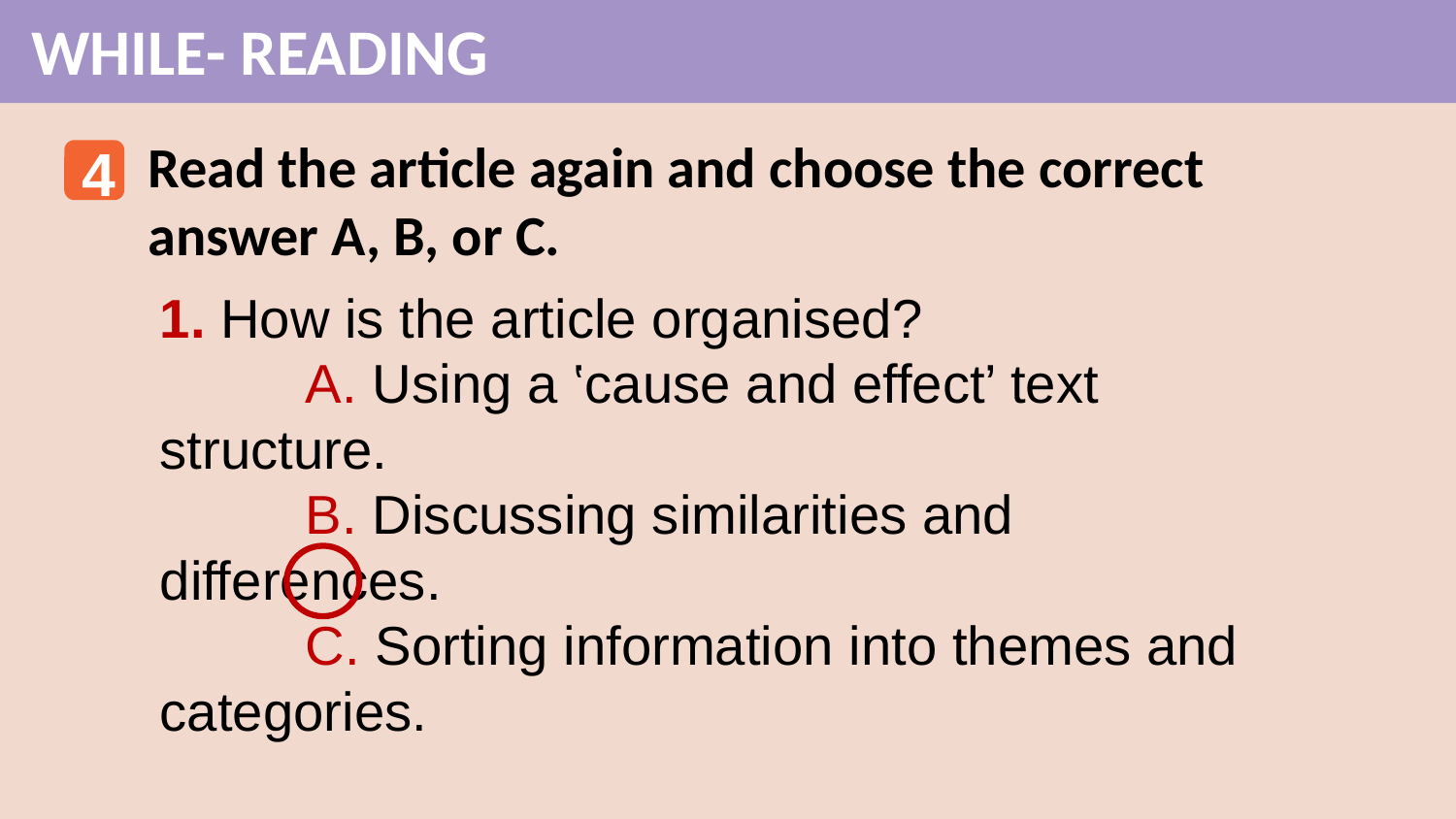

WHILE- READING
Read the article again and choose the correct answer A, B, or C.
4

1. How is the article organised?
	A. Using a ‛cause and effect’ text
structure.
	B. Discussing similarities and differences.
	C. Sorting information into themes and
categories.